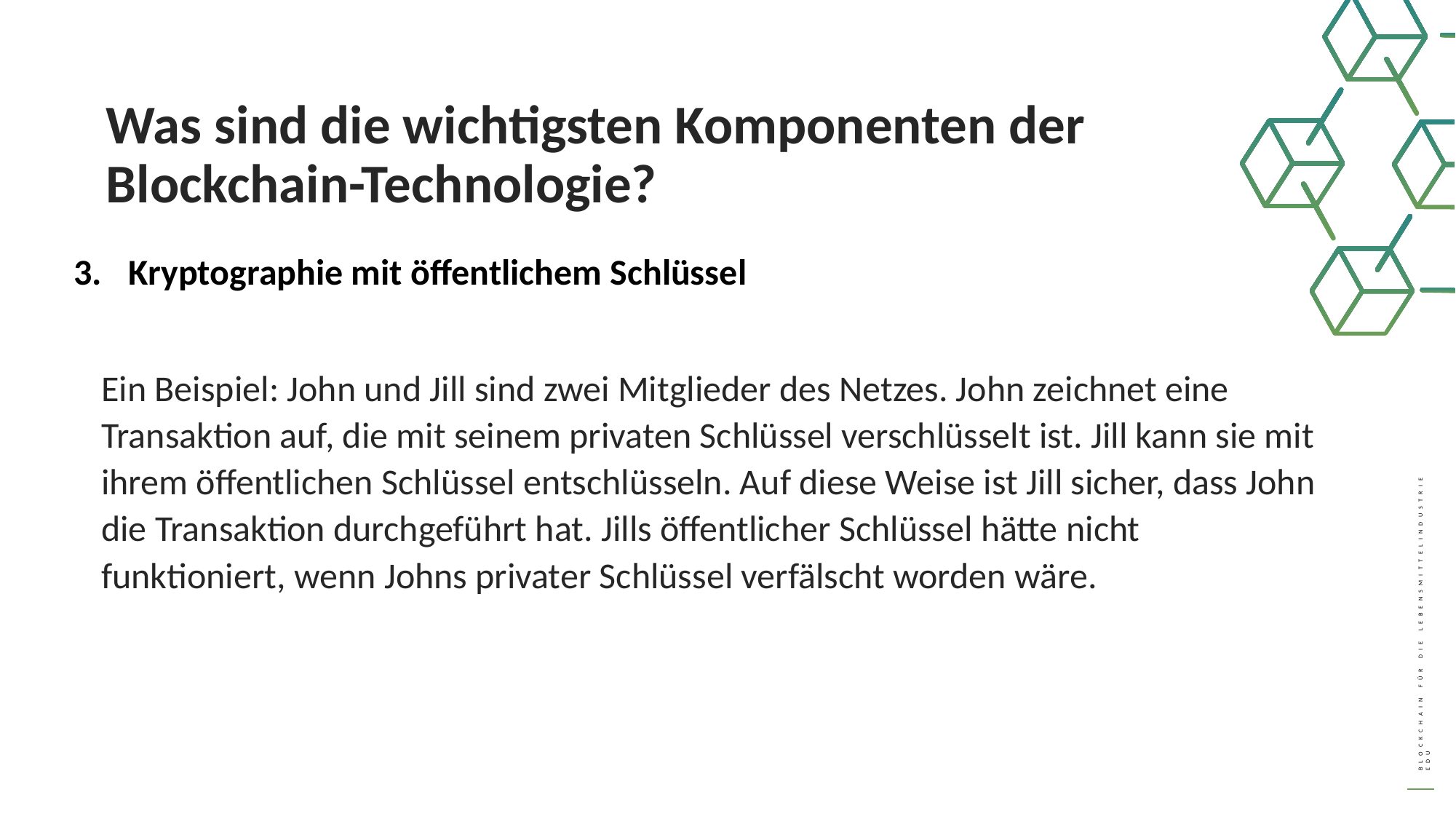

Was sind die wichtigsten Komponenten der Blockchain-Technologie?
Kryptographie mit öffentlichem Schlüssel

	Ein Beispiel: John und Jill sind zwei Mitglieder des Netzes. John zeichnet eine Transaktion auf, die mit seinem privaten Schlüssel verschlüsselt ist. Jill kann sie mit ihrem öffentlichen Schlüssel entschlüsseln. Auf diese Weise ist Jill sicher, dass John die Transaktion durchgeführt hat. Jills öffentlicher Schlüssel hätte nicht funktioniert, wenn Johns privater Schlüssel verfälscht worden wäre.